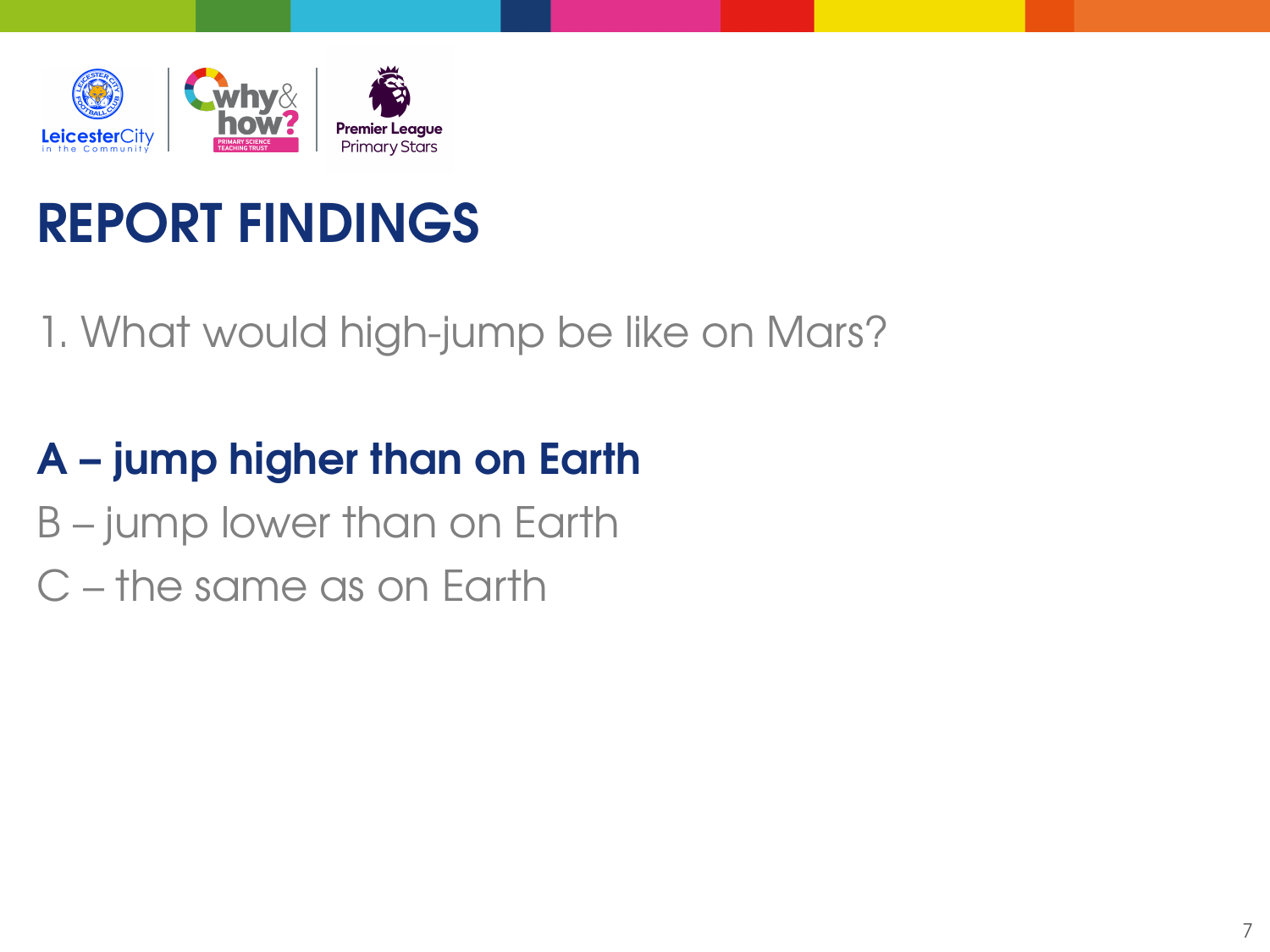

REPORT FINDINGS
1. What would high-jump be like on Mars?

A – jump higher than on Earth
B – jump lower than on Earth
C – the same as on Earth

7